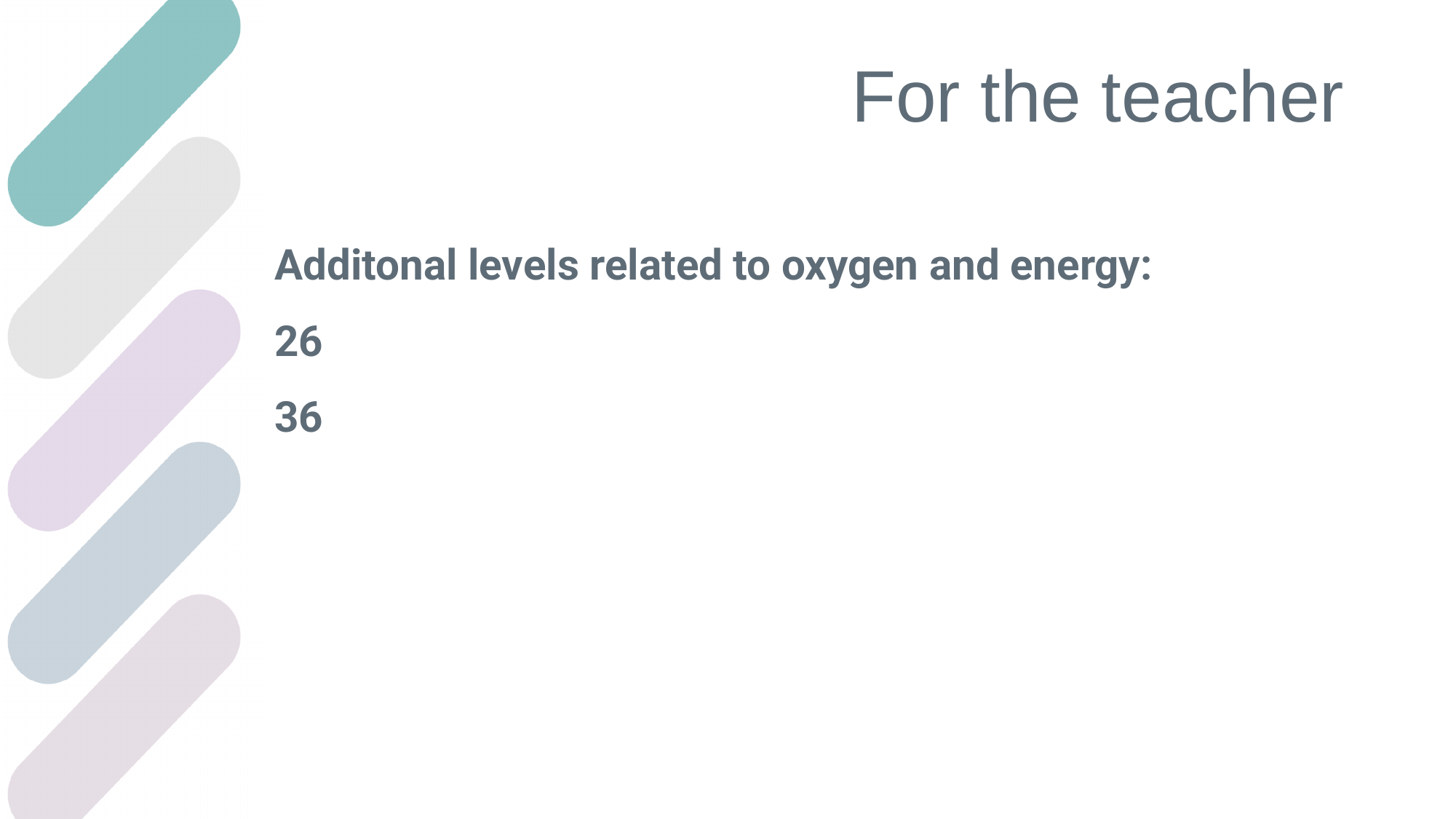

# For the teacher
Additonal levels related to oxygen and energy:
26
36